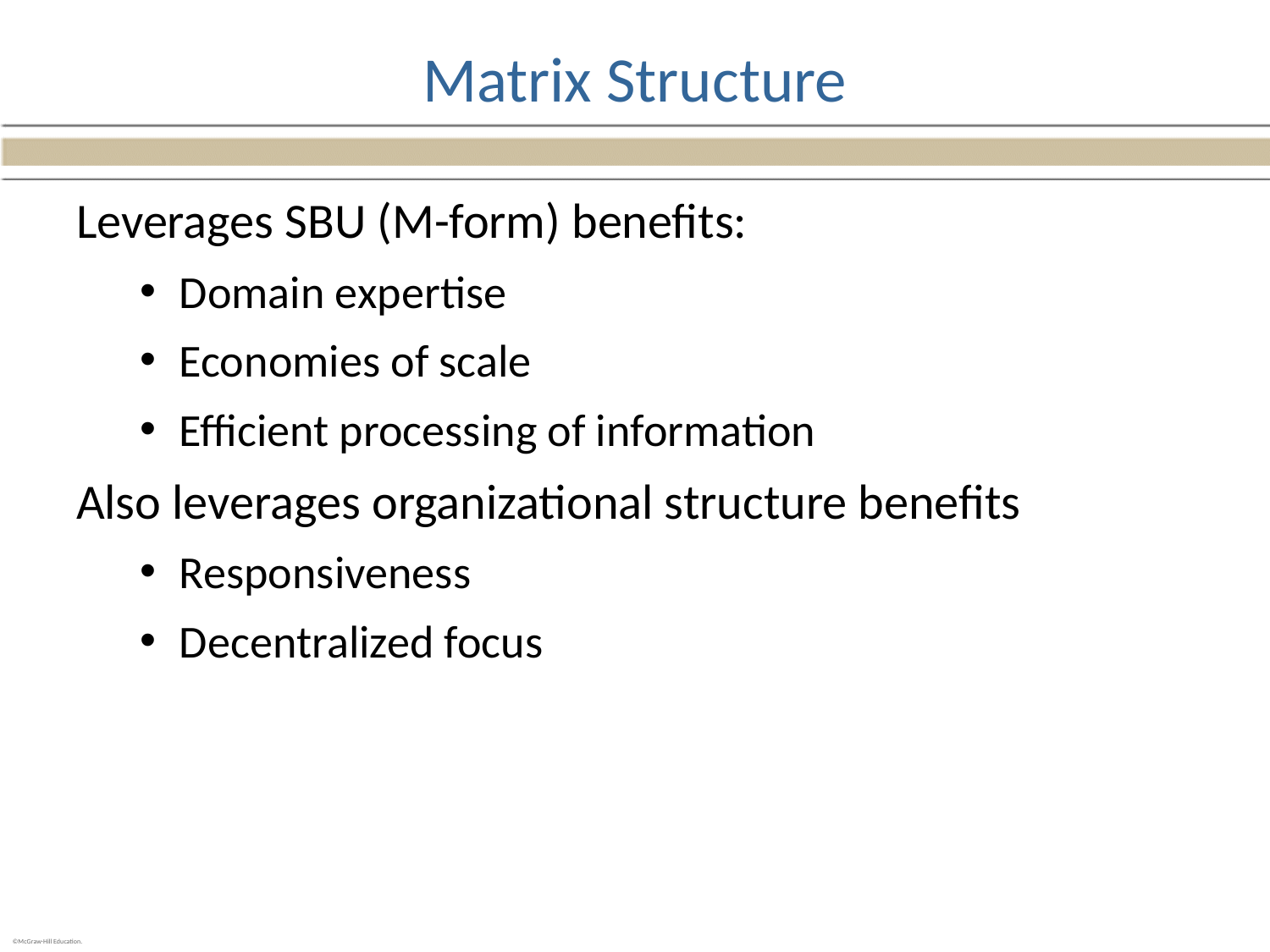

# Matrix Structure
Leverages SBU (M-form) benefits:
Domain expertise
Economies of scale
Efficient processing of information
Also leverages organizational structure benefits
Responsiveness
Decentralized focus